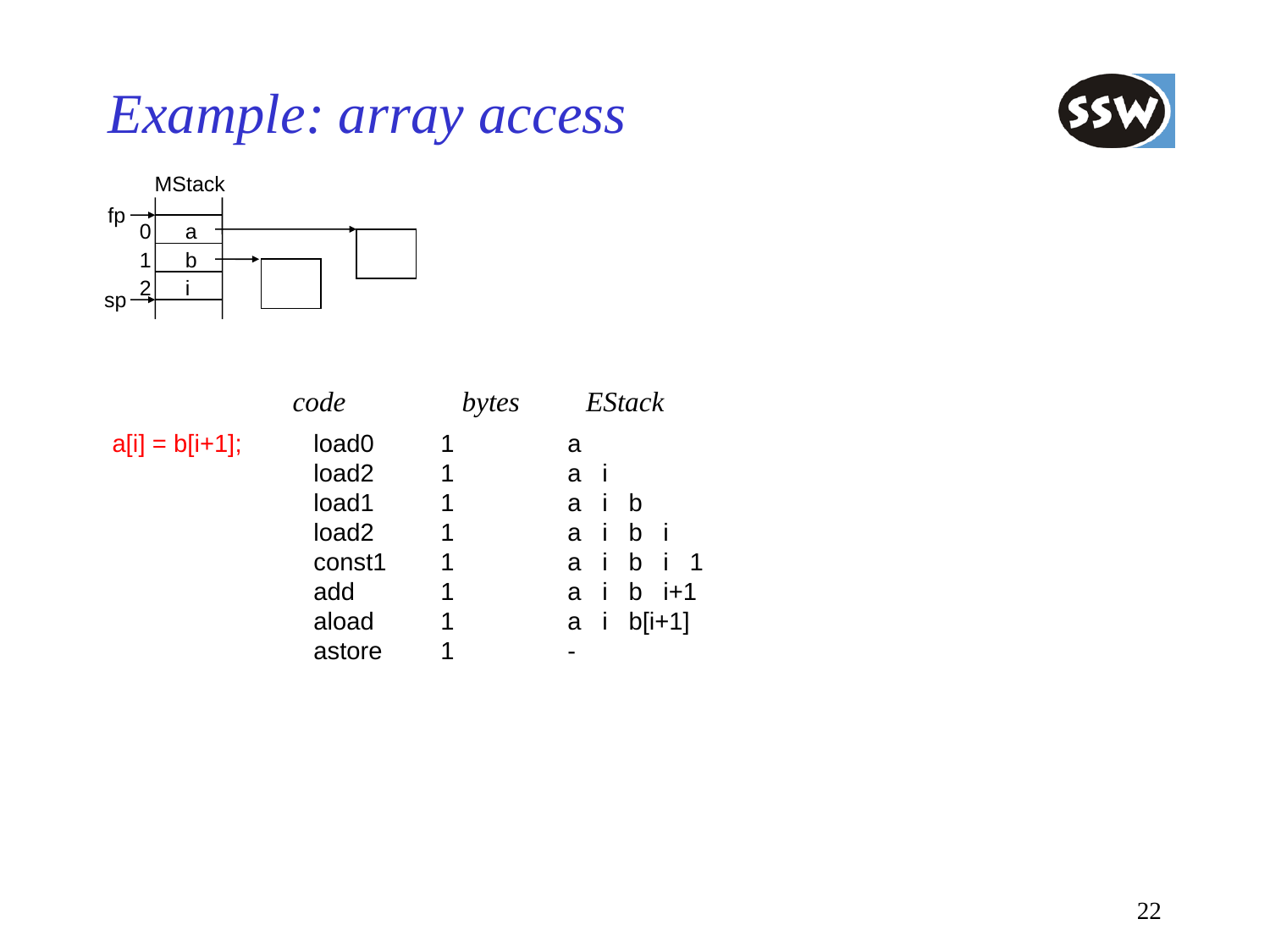

# Example: array access
MStack
fp

0
a

1
b

2
i

sp

code
bytes
EStack
a[i] = b[i+1];
load0	1	a
load2	1	a   i
load1	1	a   i   b
load2	1	a   i   b   i
const1	1	a   i   b   i   1
add	1	a   i   b   i+1
aload	1	a   i   b[i+1]
astore	1	-
22